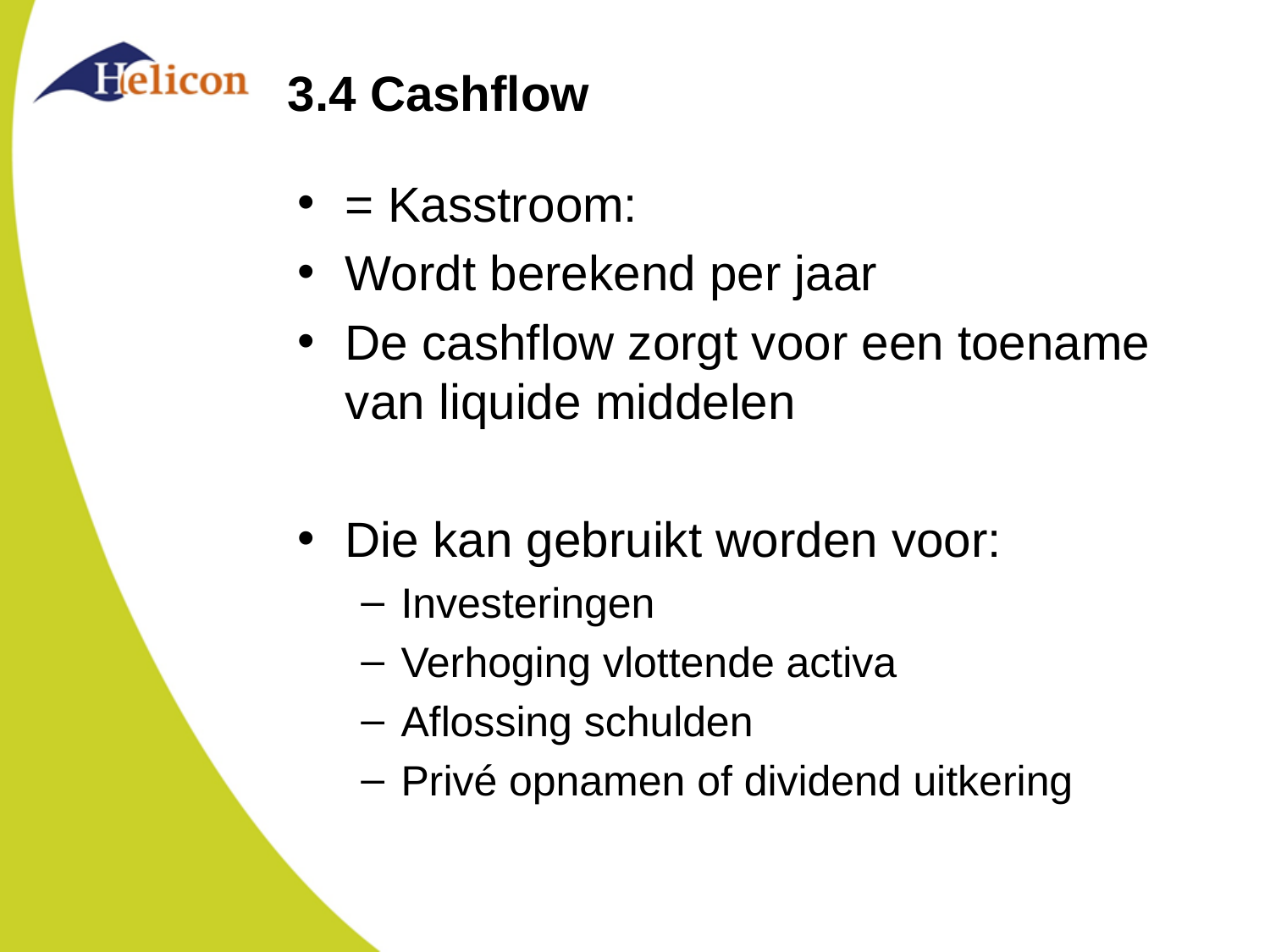

# 3.4 Cashflow
= Kasstroom:
Wordt berekend per jaar
De cashflow zorgt voor een toename van liquide middelen

Die kan gebruikt worden voor:
Investeringen
Verhoging vlottende activa
Aflossing schulden
Privé opnamen of dividend uitkering